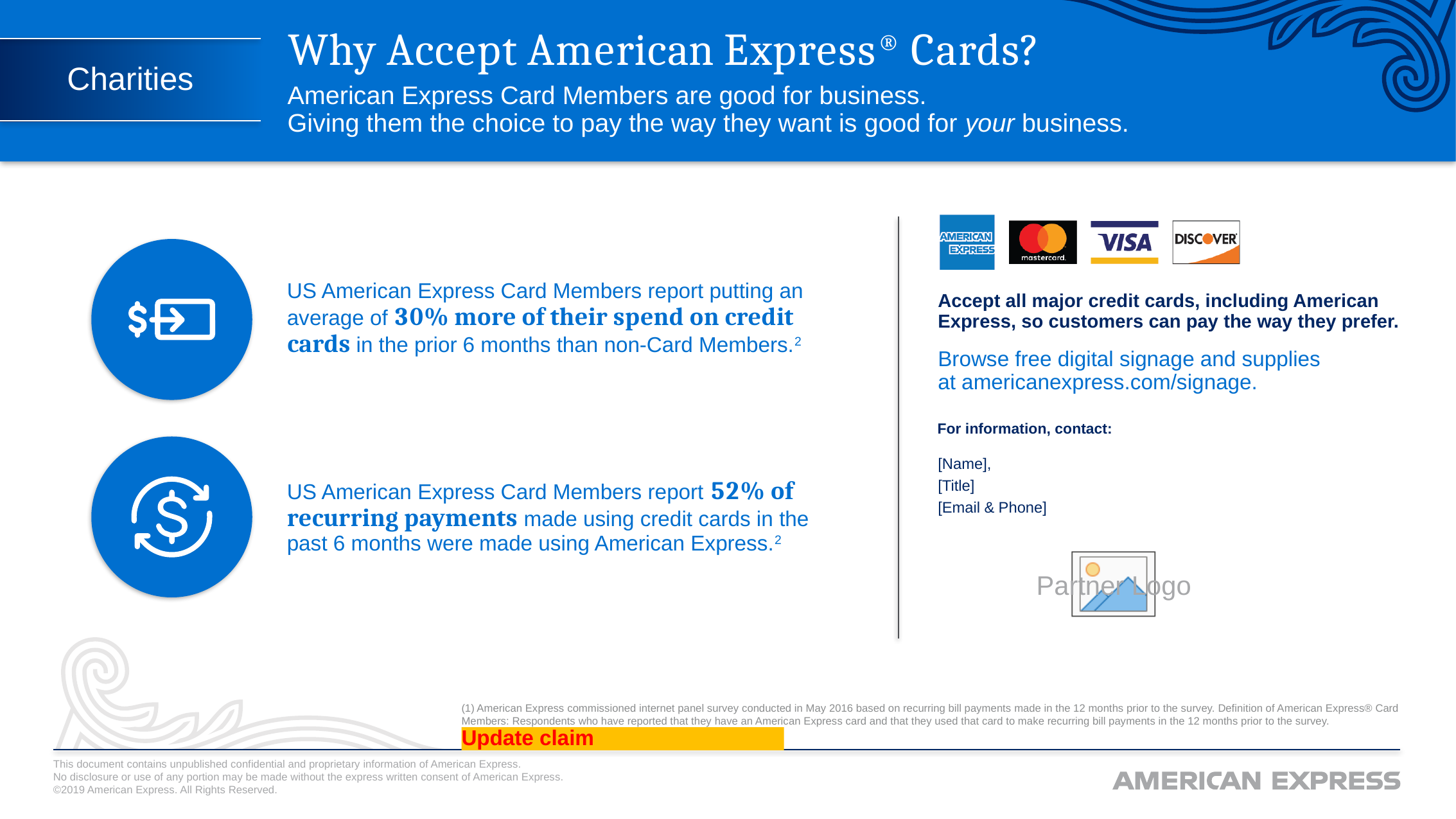

Charities

US American Express Card Members report putting an average of 30% more of their spend on credit cards in the prior 6 months than non-Card Members.2

[Name],
[Title]
[Email & Phone]
US American Express Card Members report 52% of recurring payments made using credit cards in the past 6 months were made using American Express.2

(1) American Express commissioned internet panel survey conducted in May 2016 based on recurring bill payments made in the 12 months prior to the survey. Definition of American Express® Card Members: Respondents who have reported that they have an American Express card and that they used that card to make recurring bill payments in the 12 months prior to the survey.
Update claim